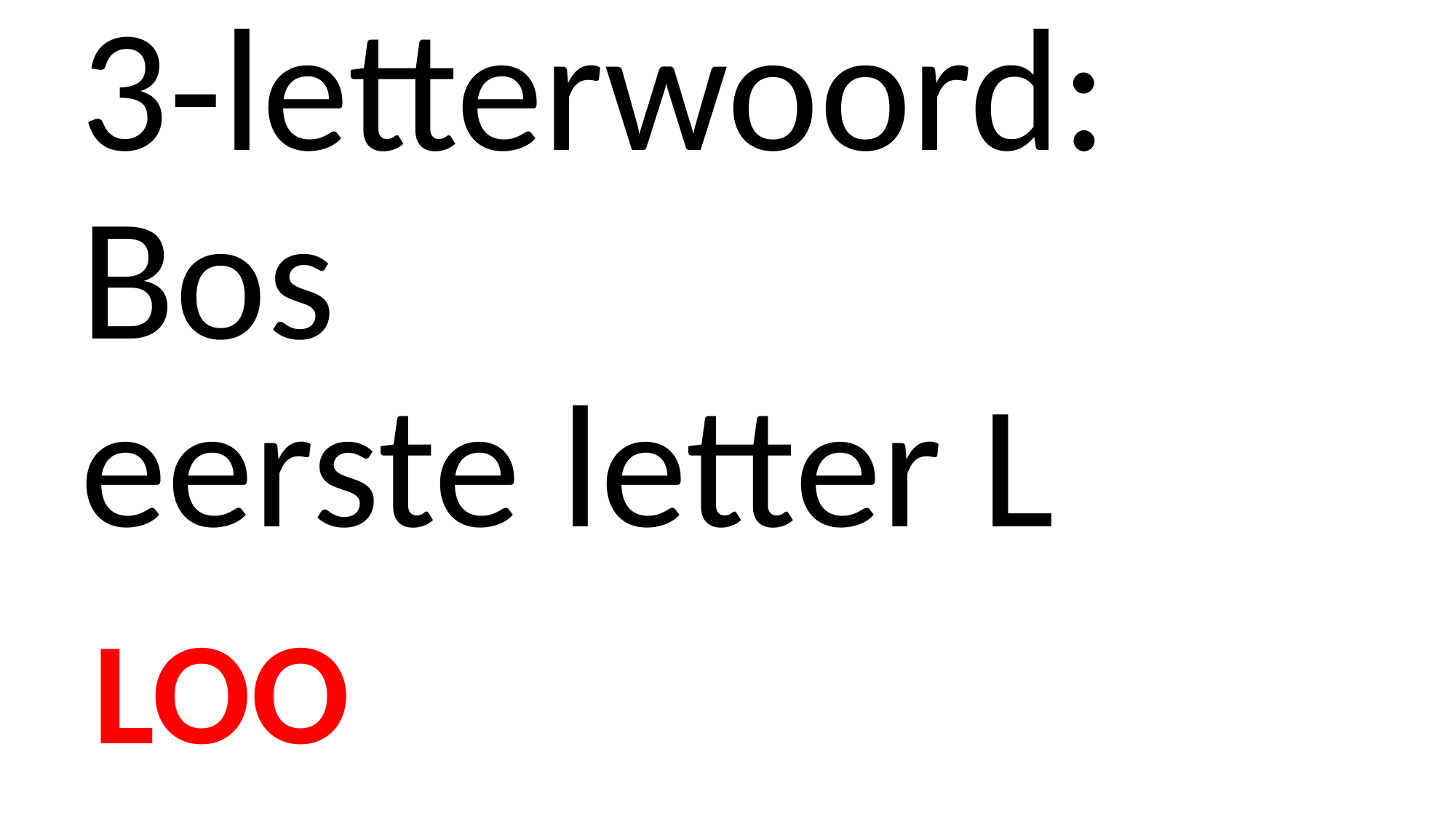

# 3-letterwoord: Bos eerste letter L
LOO